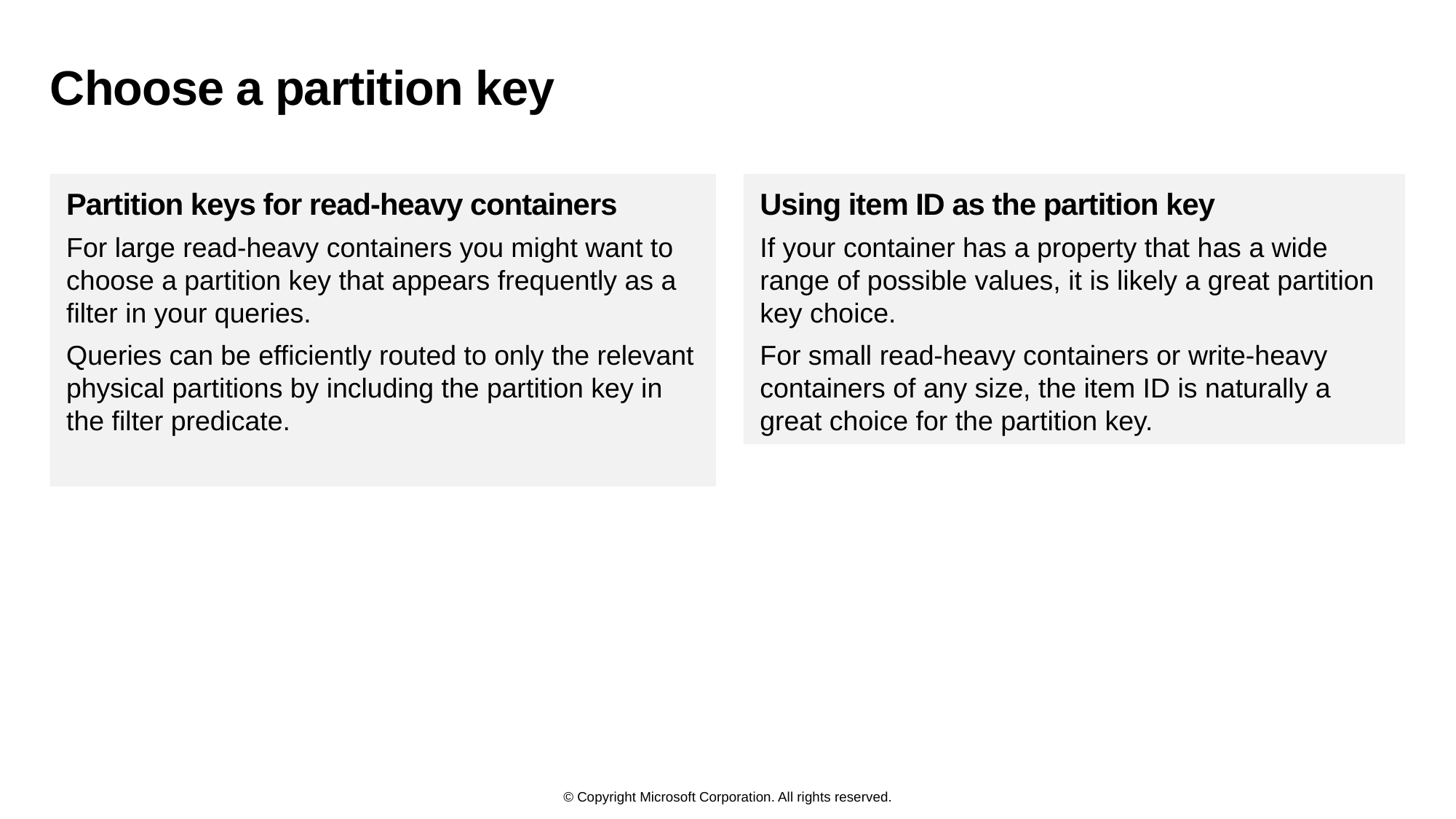

# Choose a partition key
Partition keys for read-heavy containers
For large read-heavy containers you might want to choose a partition key that appears frequently as a filter in your queries.
Queries can be efficiently routed to only the relevant physical partitions by including the partition key in the filter predicate.

Using item ID as the partition key
If your container has a property that has a wide range of possible values, it is likely a great partition key choice.
For small read-heavy containers or write-heavy containers of any size, the item ID is naturally a great choice for the partition key.